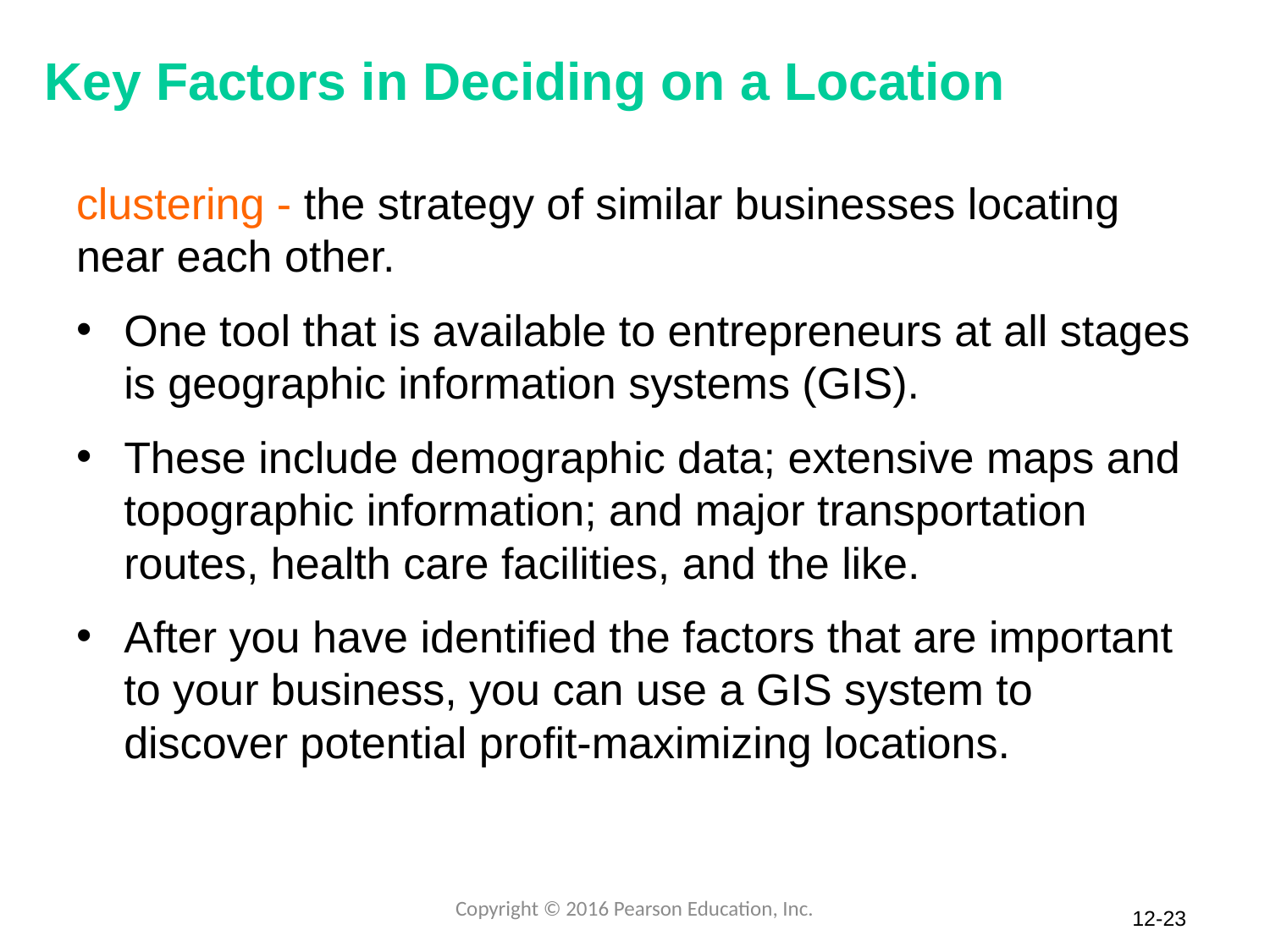

# Key Factors in Deciding on a Location
clustering - the strategy of similar businesses locating near each other.

One tool that is available to entrepreneurs at all stages is geographic information systems (GIS).

These include demographic data; extensive maps and topographic information; and major transportation routes, health care facilities, and the like.

After you have identified the factors that are important to your business, you can use a GIS system to discover potential profit-maximizing locations.
Copyright © 2016 Pearson Education, Inc.